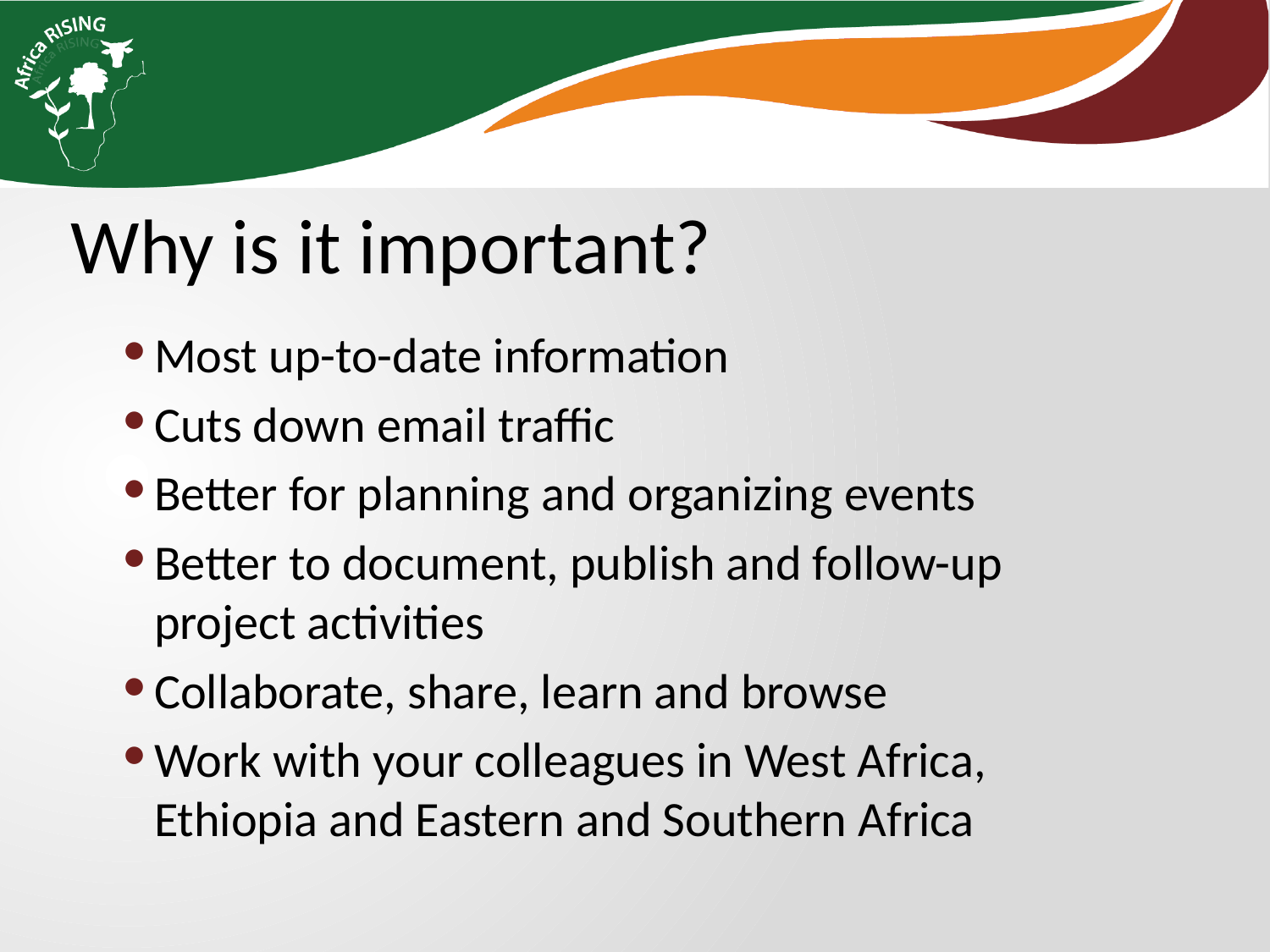

Why is it important?
Most up-to-date information
Cuts down email traffic
Better for planning and organizing events
Better to document, publish and follow-up project activities
Collaborate, share, learn and browse
Work with your colleagues in West Africa, Ethiopia and Eastern and Southern Africa